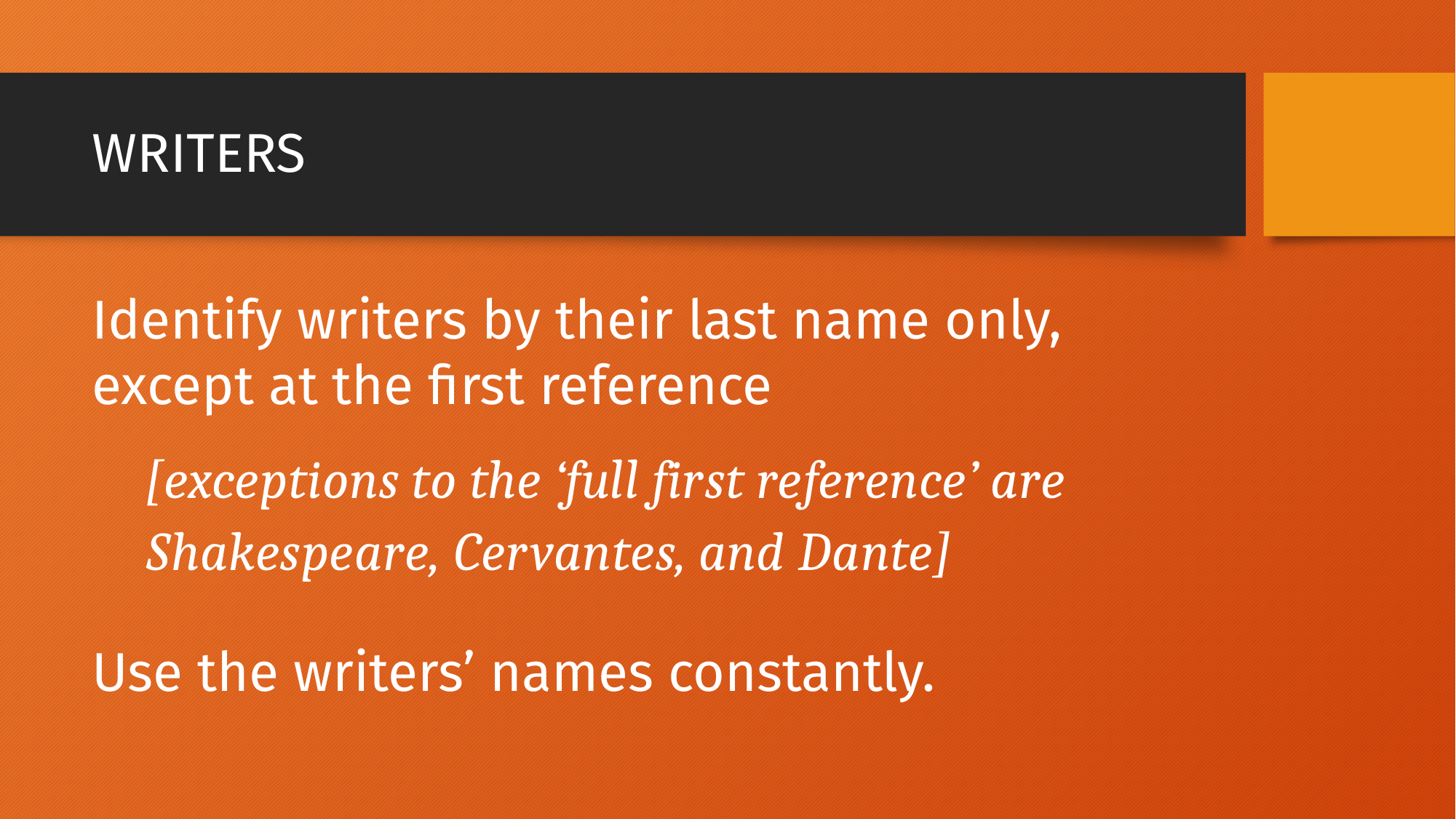

# WRITERS
Identify writers by their last name only, except at the first reference
[exceptions to the ‘full first reference’ are Shakespeare, Cervantes, and Dante]
Use the writers’ names constantly.